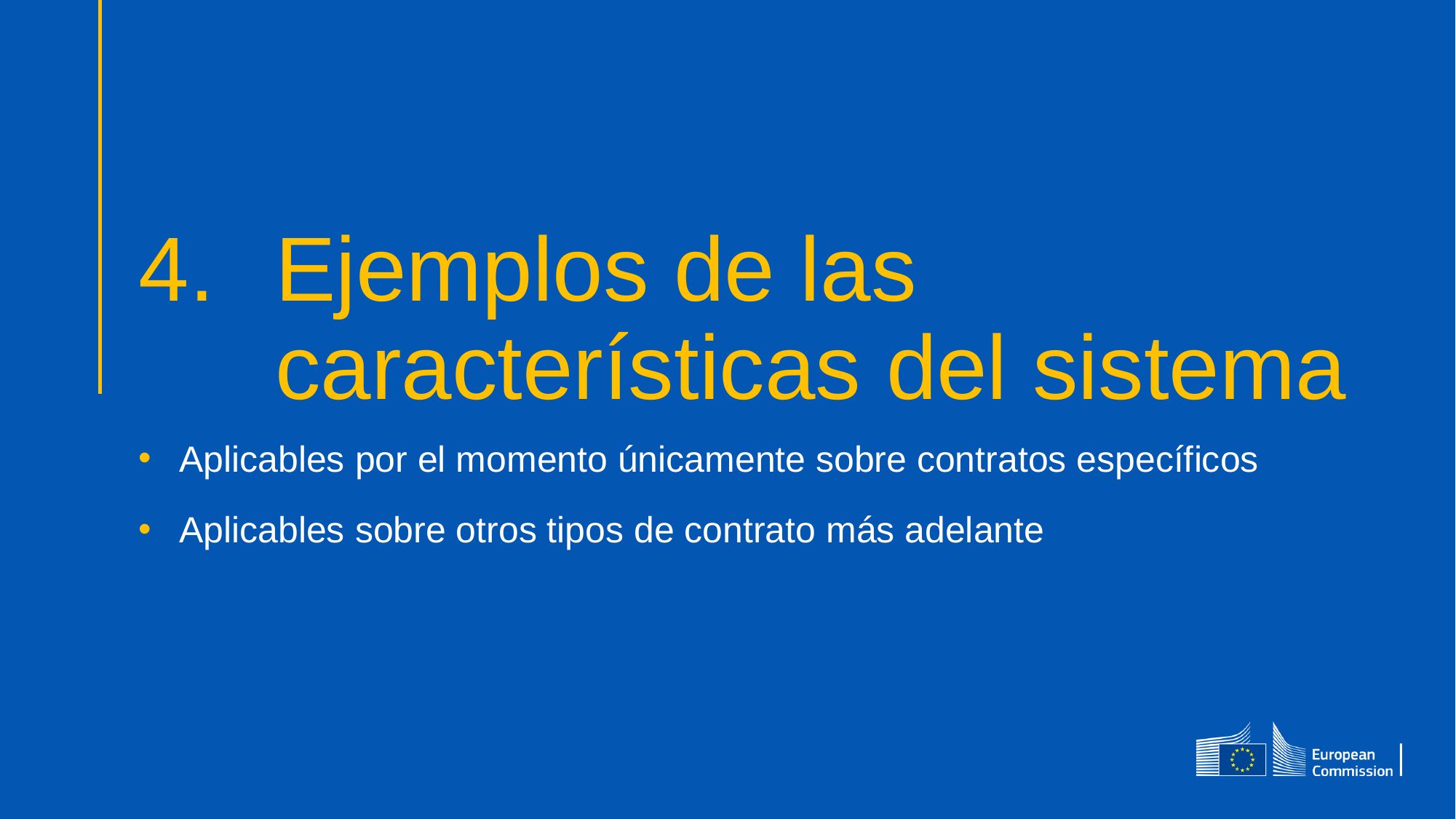

# Ejemplos de las características del sistema
Aplicables por el momento únicamente sobre contratos específicos
Aplicables sobre otros tipos de contrato más adelante